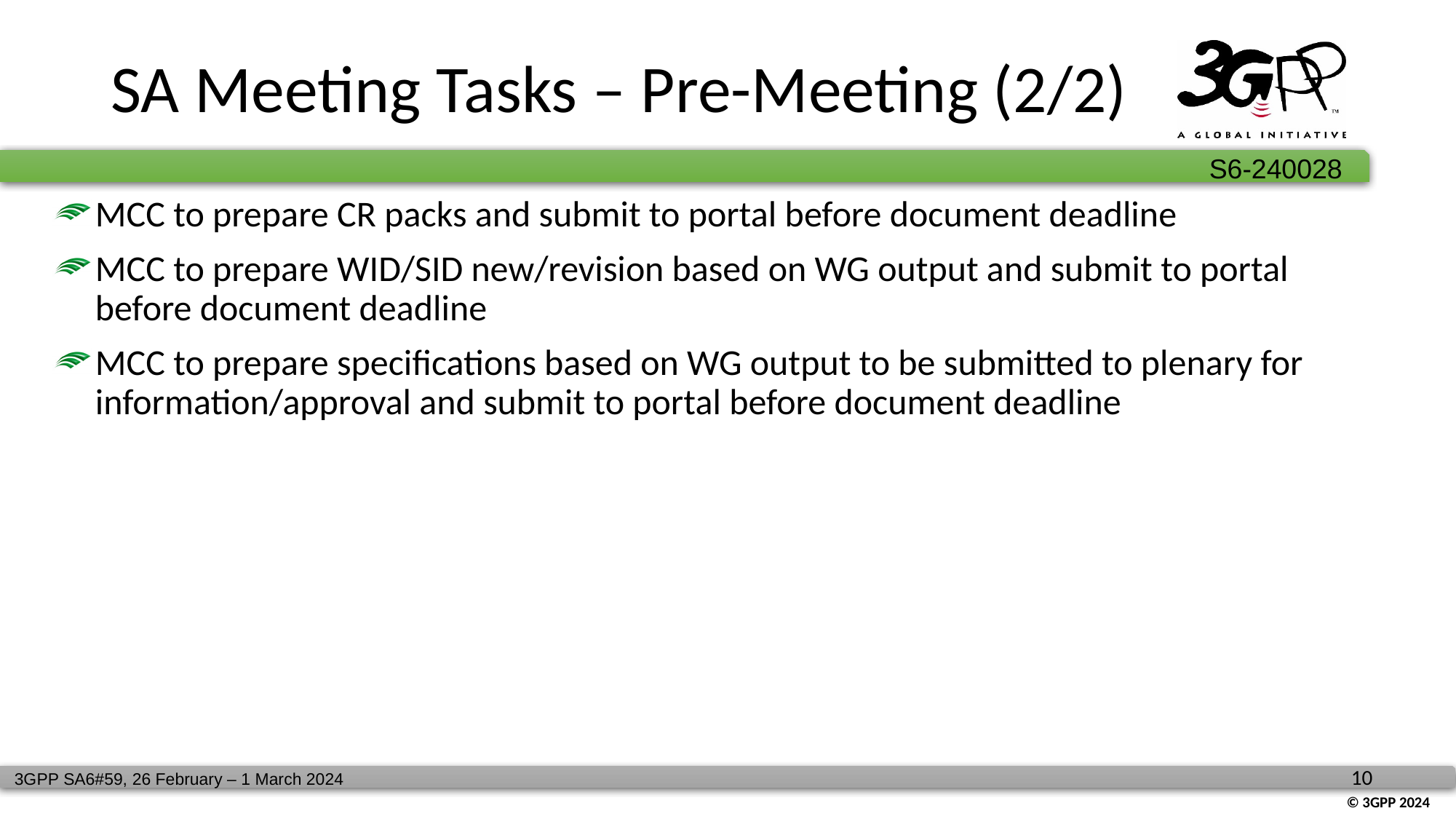

# SA Meeting Tasks – Pre-Meeting (2/2)
MCC to prepare CR packs and submit to portal before document deadline
MCC to prepare WID/SID new/revision based on WG output and submit to portal before document deadline
MCC to prepare specifications based on WG output to be submitted to plenary for information/approval and submit to portal before document deadline